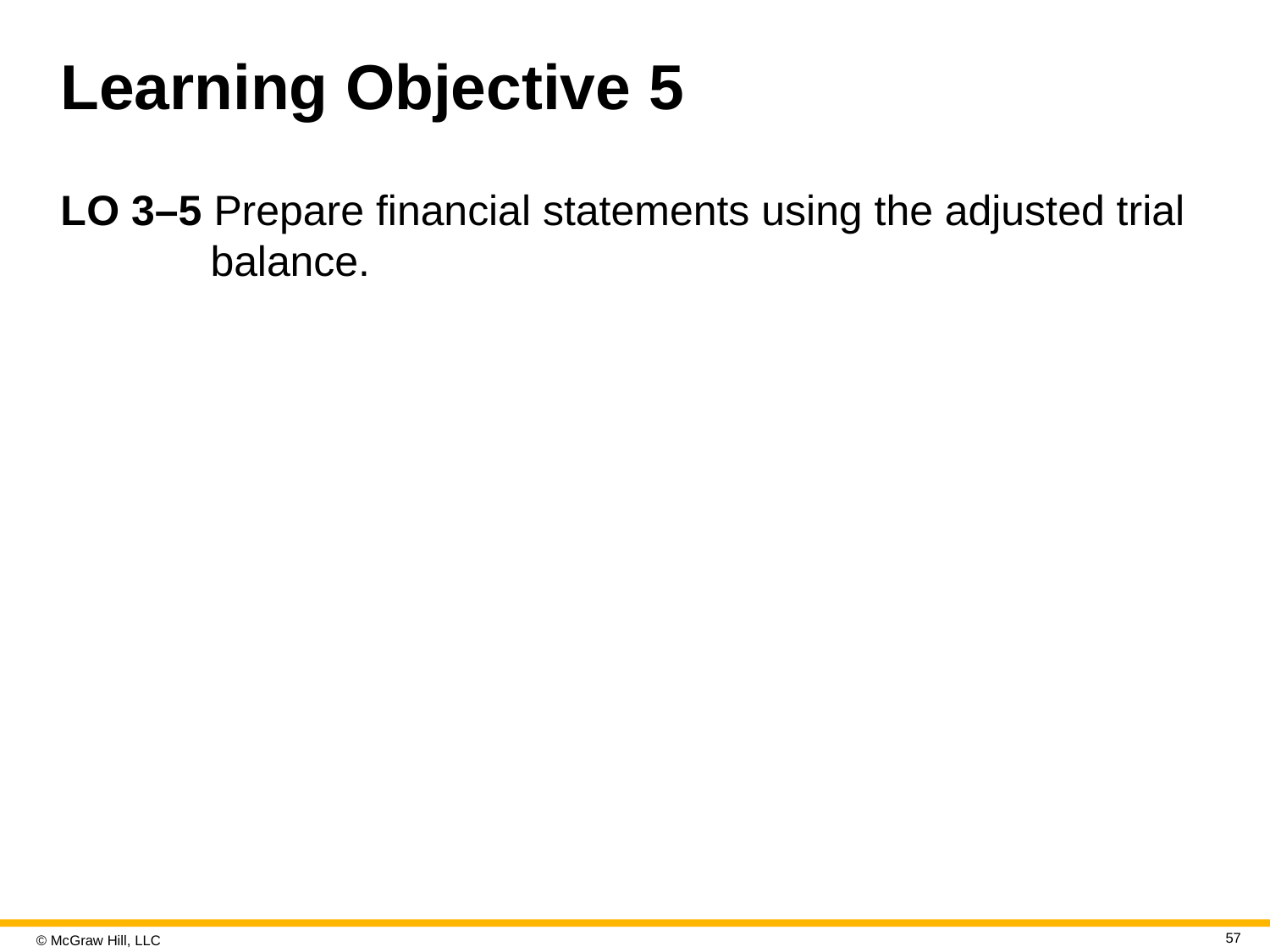

# Learning Objective 5
L O 3–5 Prepare financial statements using the adjusted trial balance.
57